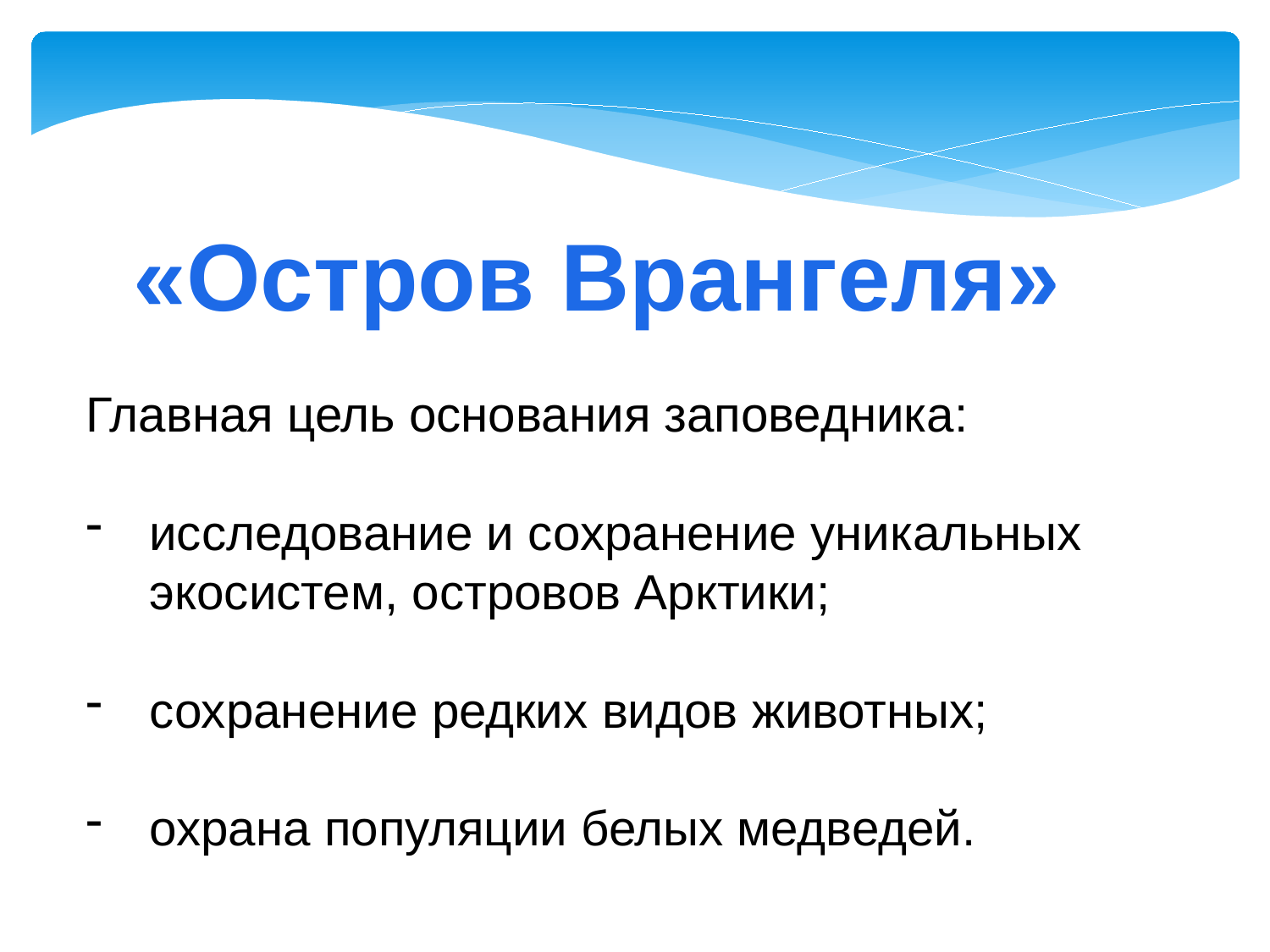

«Остров Врангеля»
Главная цель основания заповедника:

исследование и сохранение уникальных экосистем, островов Арктики;

сохранение редких видов животных;

охрана популяции белых медведей.